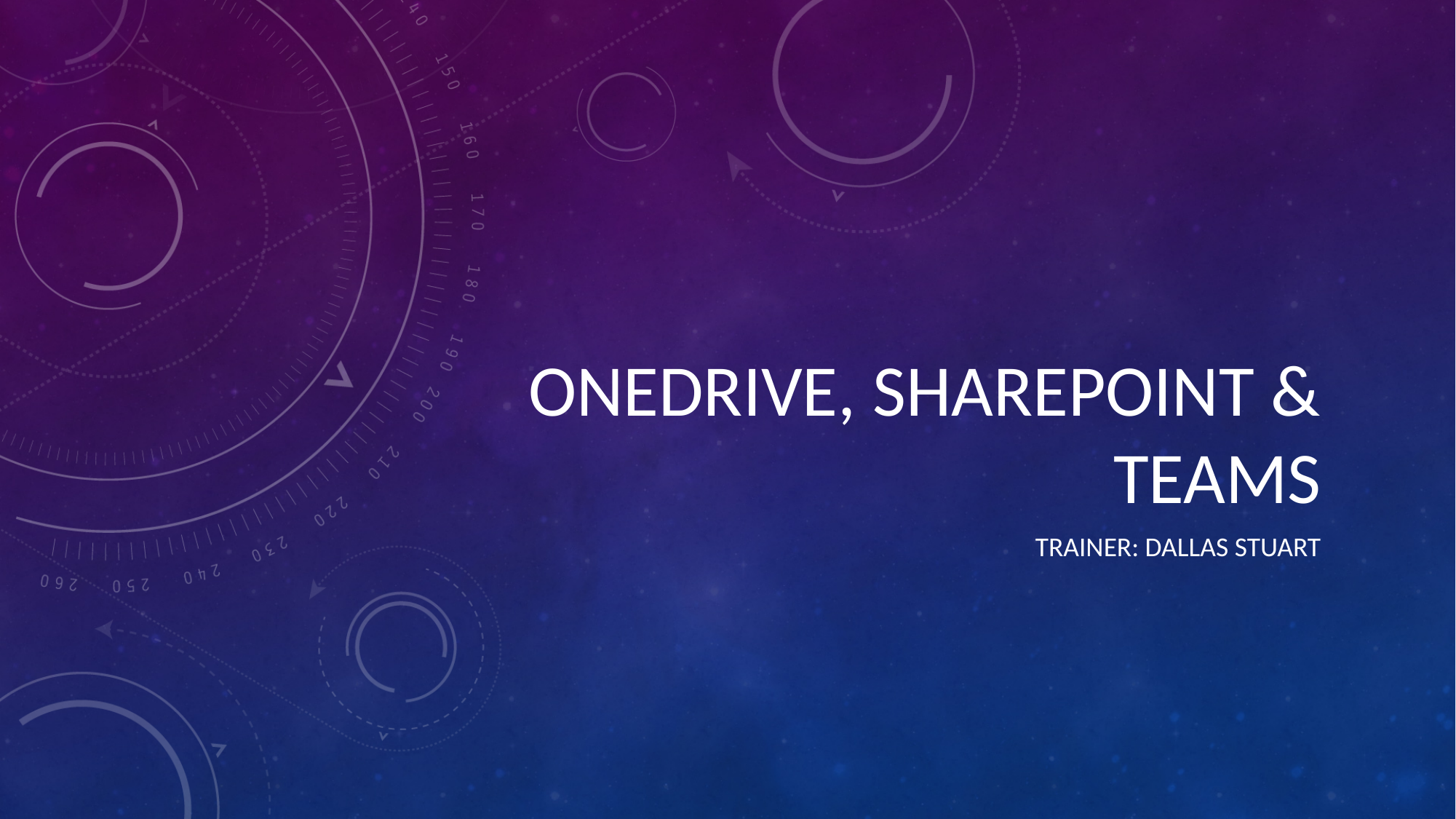

# OneDrive, SharePoint & Teams
Trainer: Dallas Stuart